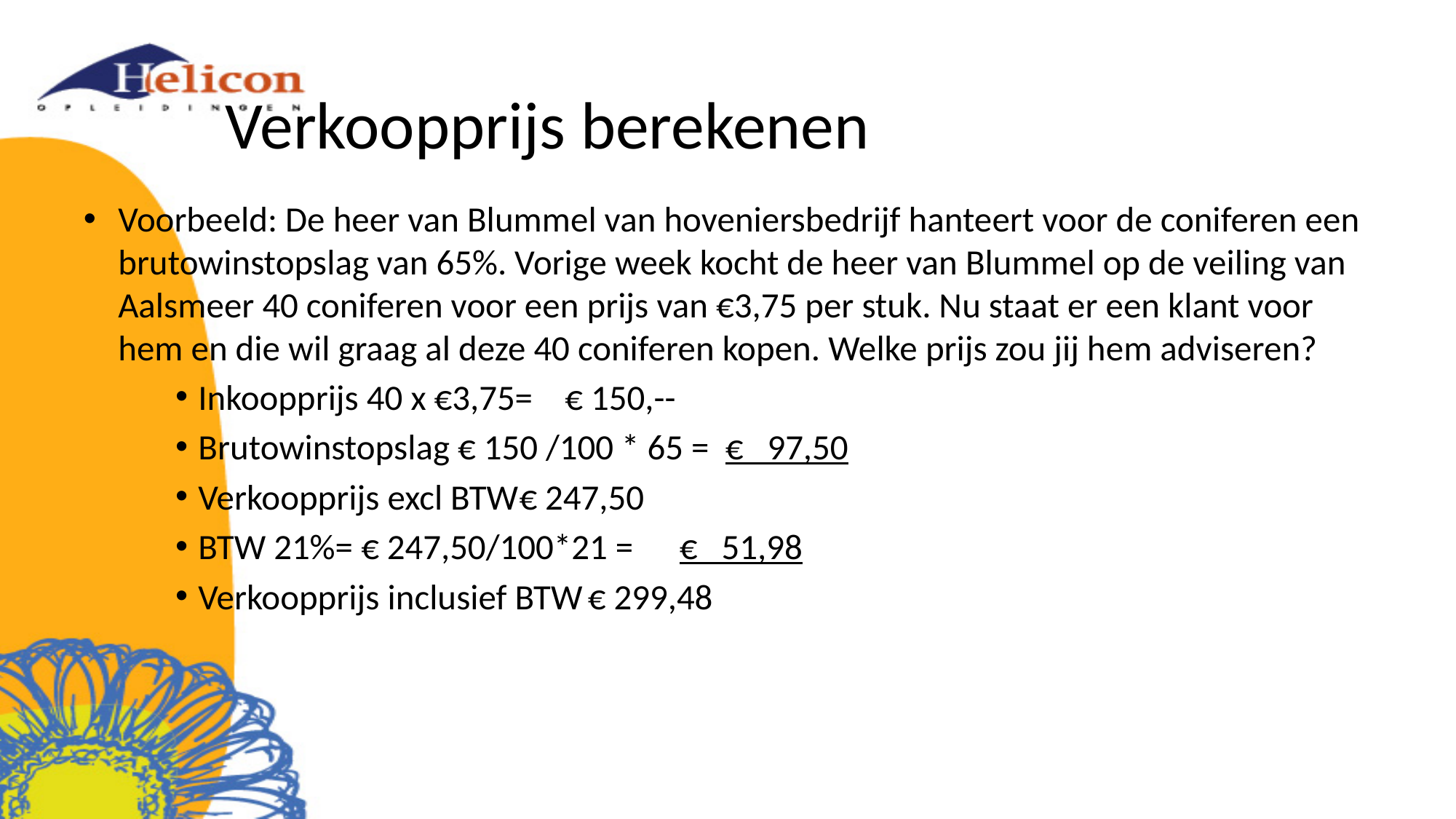

# Verkoopprijs berekenen
Voorbeeld: De heer van Blummel van hoveniersbedrijf hanteert voor de coniferen een brutowinstopslag van 65%. Vorige week kocht de heer van Blummel op de veiling van Aalsmeer 40 coniferen voor een prijs van €3,75 per stuk. Nu staat er een klant voor hem en die wil graag al deze 40 coniferen kopen. Welke prijs zou jij hem adviseren?
Inkoopprijs 40 x €3,75=						€ 150,--
Brutowinstopslag € 150 /100 * 65 =				€   97,50
Verkoopprijs excl BTW						€ 247,50
BTW 21%= € 247,50/100*21 =				€   51,98
Verkoopprijs inclusief BTW					€ 299,48